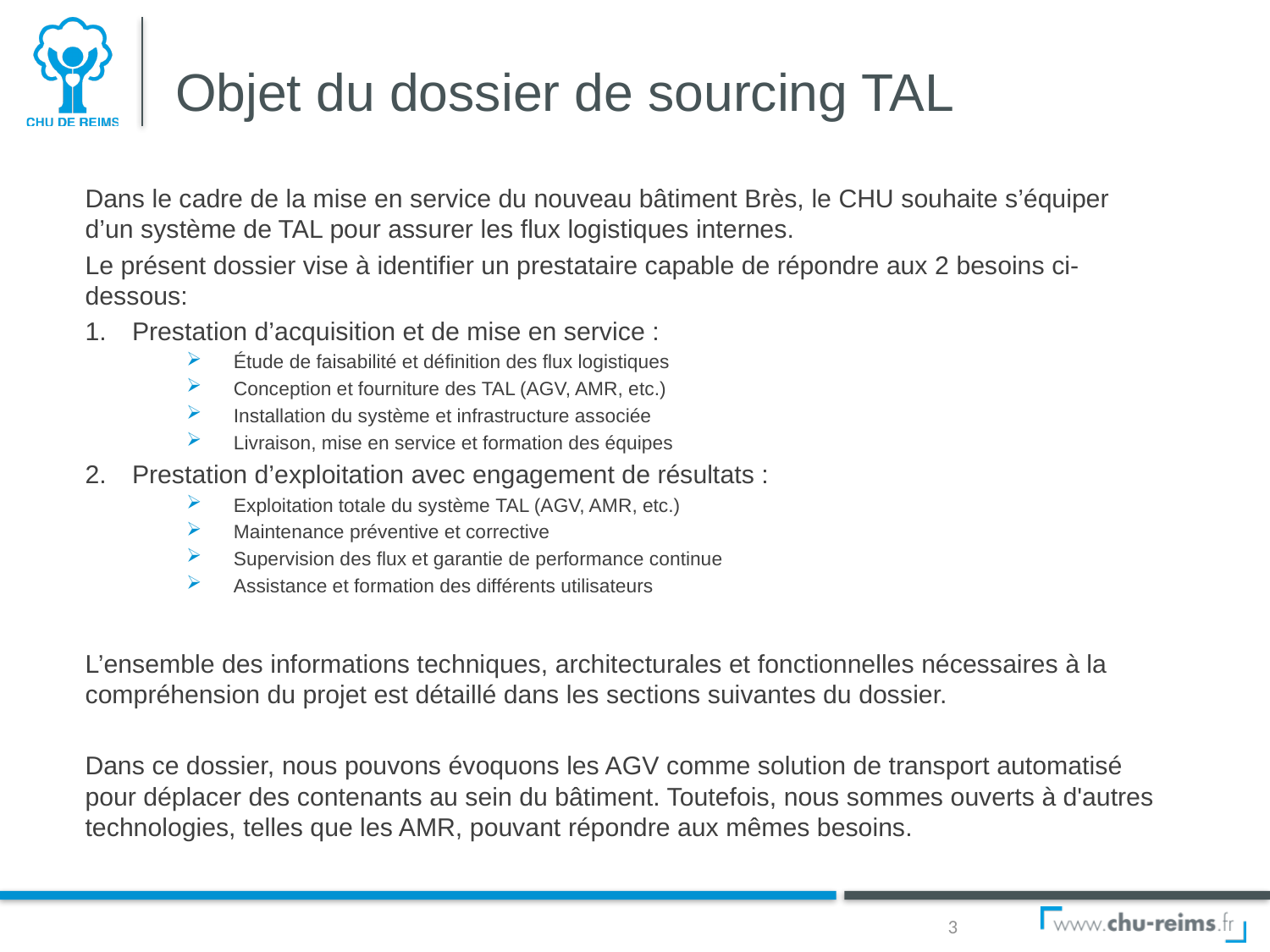

# Objet du dossier de sourcing TAL
Dans le cadre de la mise en service du nouveau bâtiment Brès, le CHU souhaite s’équiper d’un système de TAL pour assurer les flux logistiques internes.
Le présent dossier vise à identifier un prestataire capable de répondre aux 2 besoins ci-dessous:
Prestation d’acquisition et de mise en service :
Étude de faisabilité et définition des flux logistiques
Conception et fourniture des TAL (AGV, AMR, etc.)
Installation du système et infrastructure associée
Livraison, mise en service et formation des équipes
Prestation d’exploitation avec engagement de résultats :
Exploitation totale du système TAL (AGV, AMR, etc.)
Maintenance préventive et corrective
Supervision des flux et garantie de performance continue
Assistance et formation des différents utilisateurs

L’ensemble des informations techniques, architecturales et fonctionnelles nécessaires à la compréhension du projet est détaillé dans les sections suivantes du dossier.

Dans ce dossier, nous pouvons évoquons les AGV comme solution de transport automatisé pour déplacer des contenants au sein du bâtiment. Toutefois, nous sommes ouverts à d'autres technologies, telles que les AMR, pouvant répondre aux mêmes besoins.
3